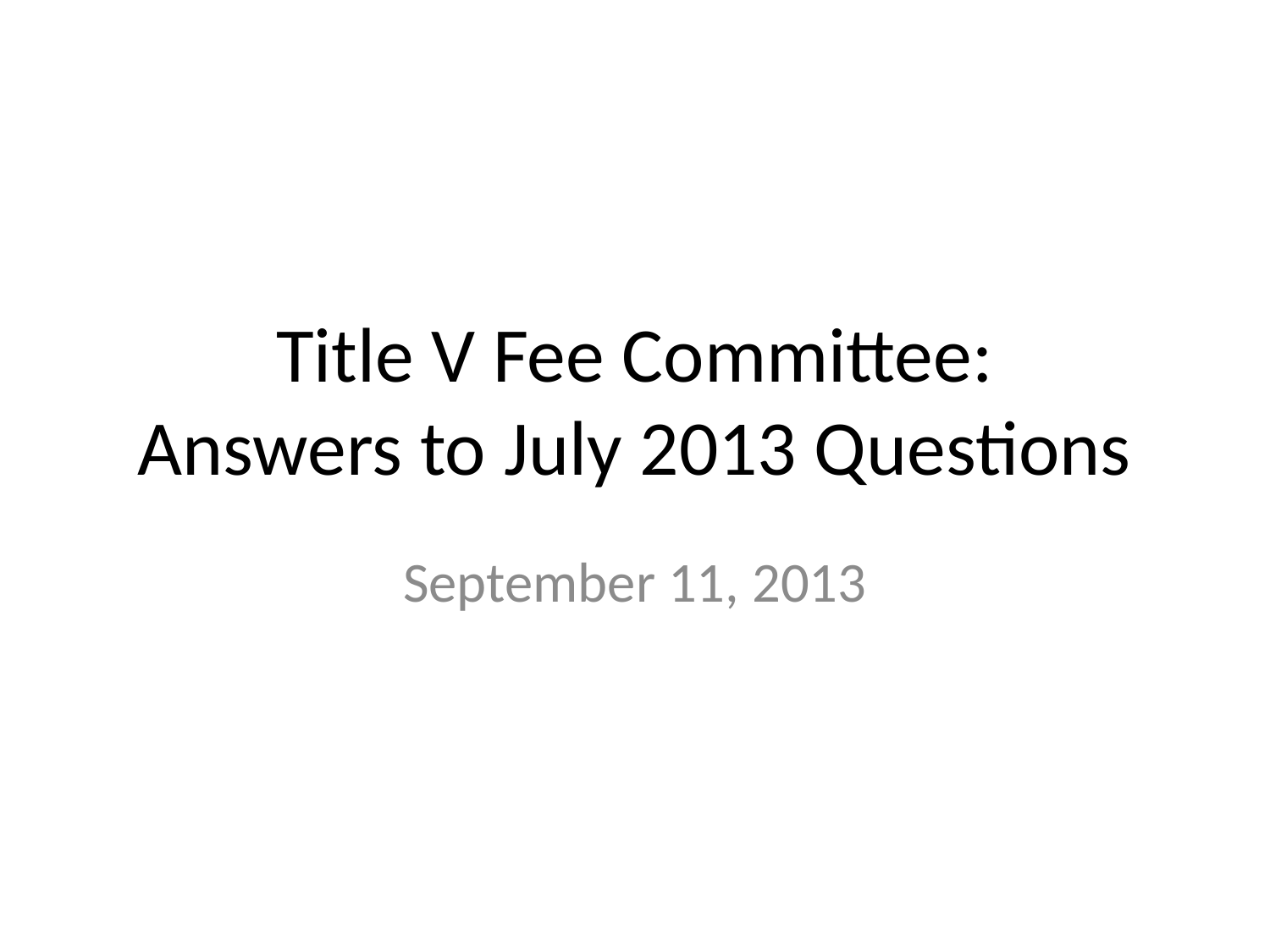

# Title V Fee Committee: Answers to July 2013 Questions
September 11, 2013